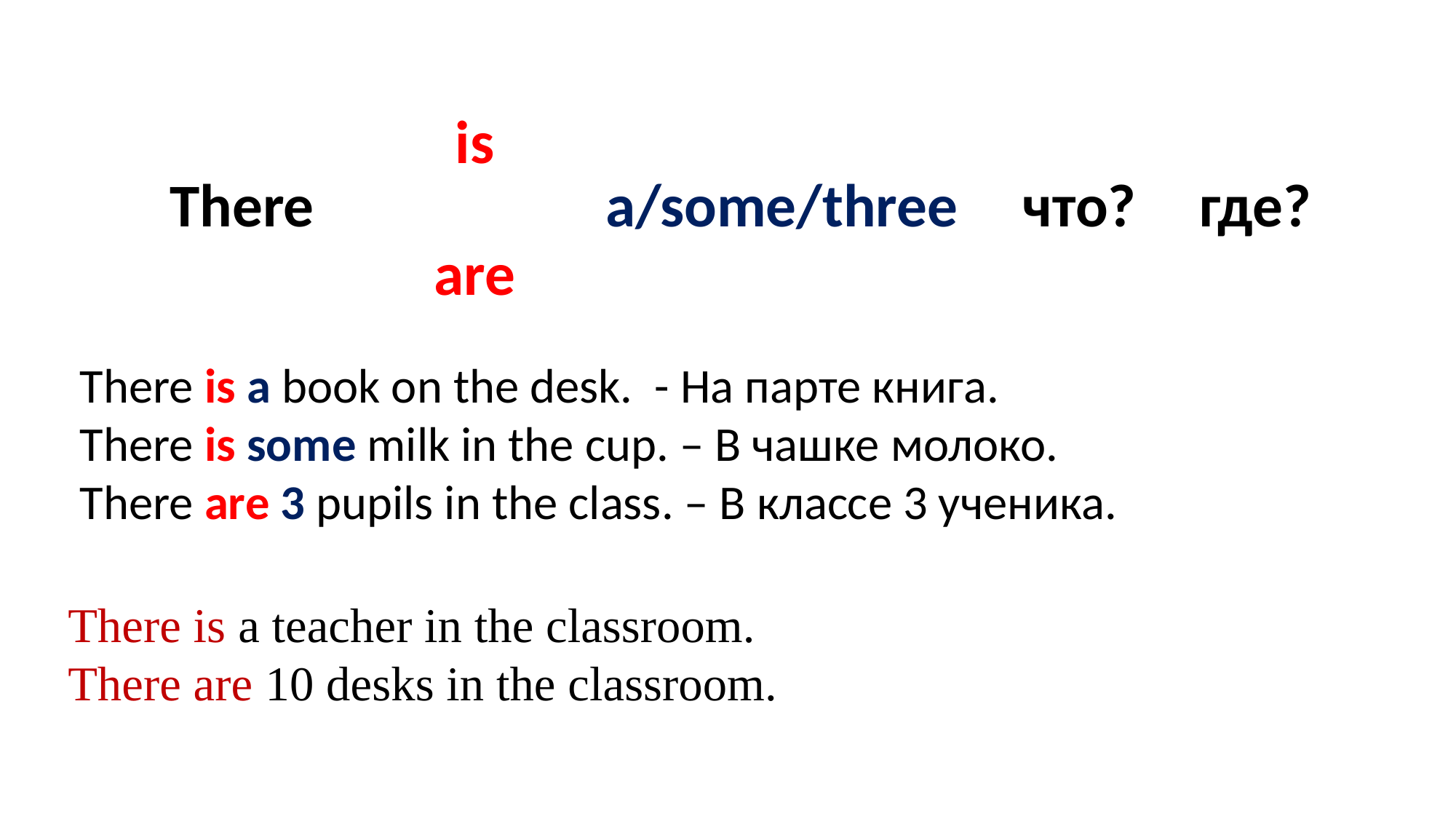

is
There
что?
где?
a/some/three
are
There is a book on the desk.  - На парте книга.
There is some milk in the cup. – В чашке молоко.
There are 3 pupils in the class. – В классе 3 ученика.
There is a teacher in the classroom.
There are 10 desks in the classroom.